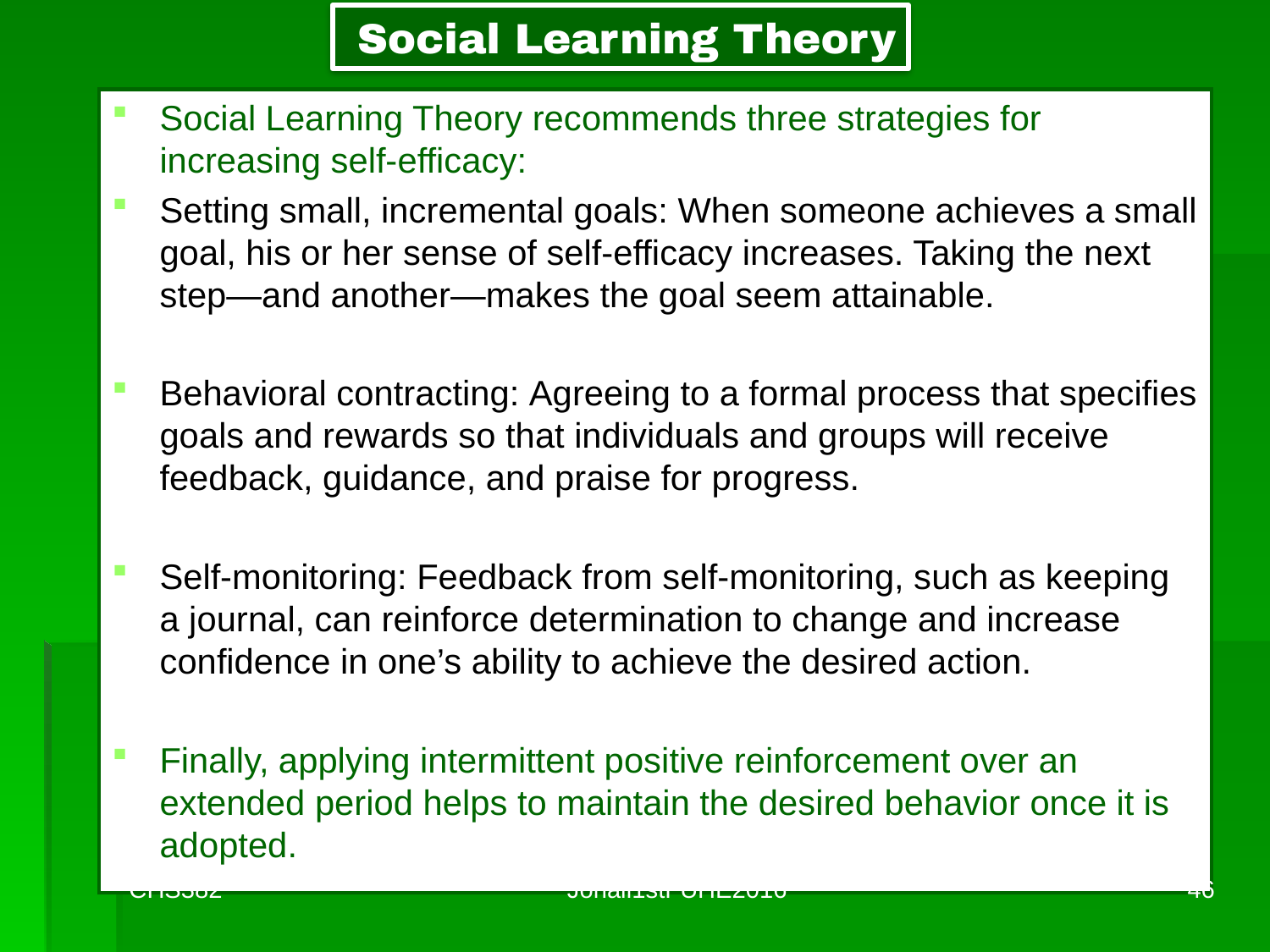

Social Learning Theory
Social Learning Theory recommends three strategies for increasing self-efficacy:
Setting small, incremental goals: When someone achieves a small goal, his or her sense of self-efficacy increases. Taking the next step—and another—makes the goal seem attainable.

Behavioral contracting: Agreeing to a formal process that specifies goals and rewards so that individuals and groups will receive feedback, guidance, and praise for progress.

Self-monitoring: Feedback from self-monitoring, such as keeping a journal, can reinforce determination to change and increase confidence in one’s ability to achieve the desired action.

Finally, applying intermittent positive reinforcement over an extended period helps to maintain the desired behavior once it is adopted.

CHS382
Johali1stFUHE2016
46